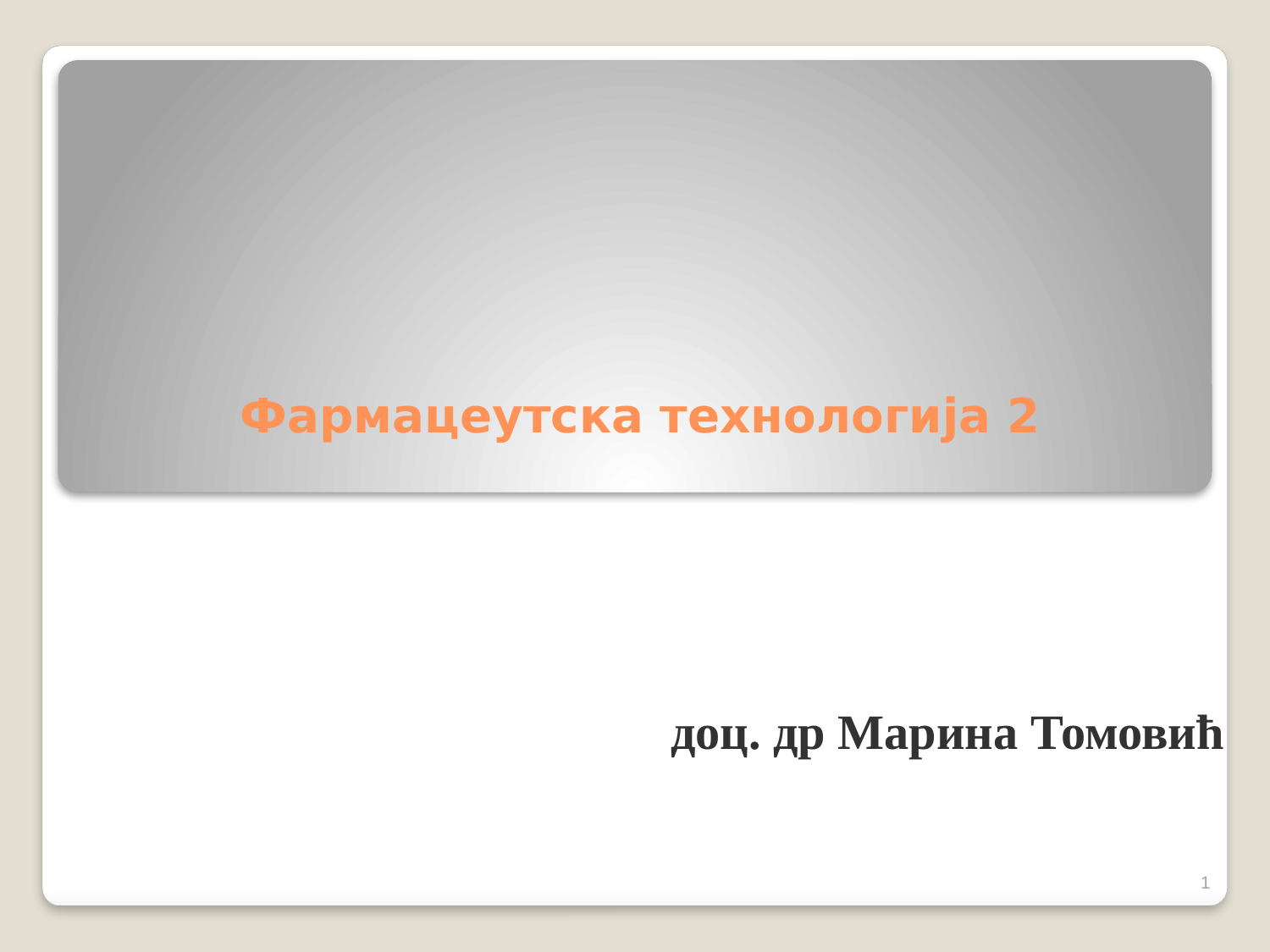

# Фармацеутска технологија 2

доц. др Марина Томовић
1